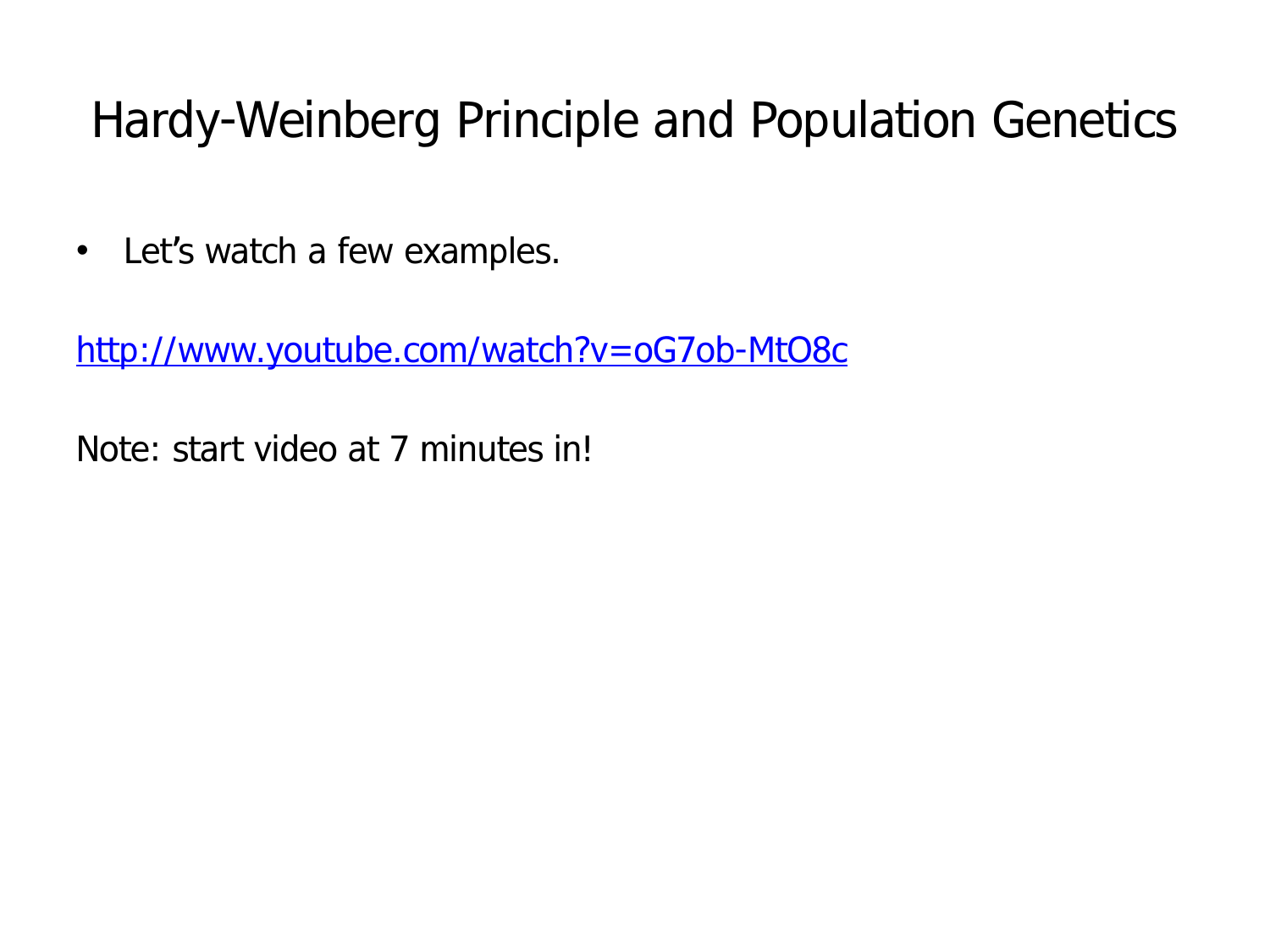

# Hardy-Weinberg Principle and Population Genetics
Let’s watch a few examples.

http://www.youtube.com/watch?v=oG7ob-MtO8c

Note: start video at 7 minutes in!